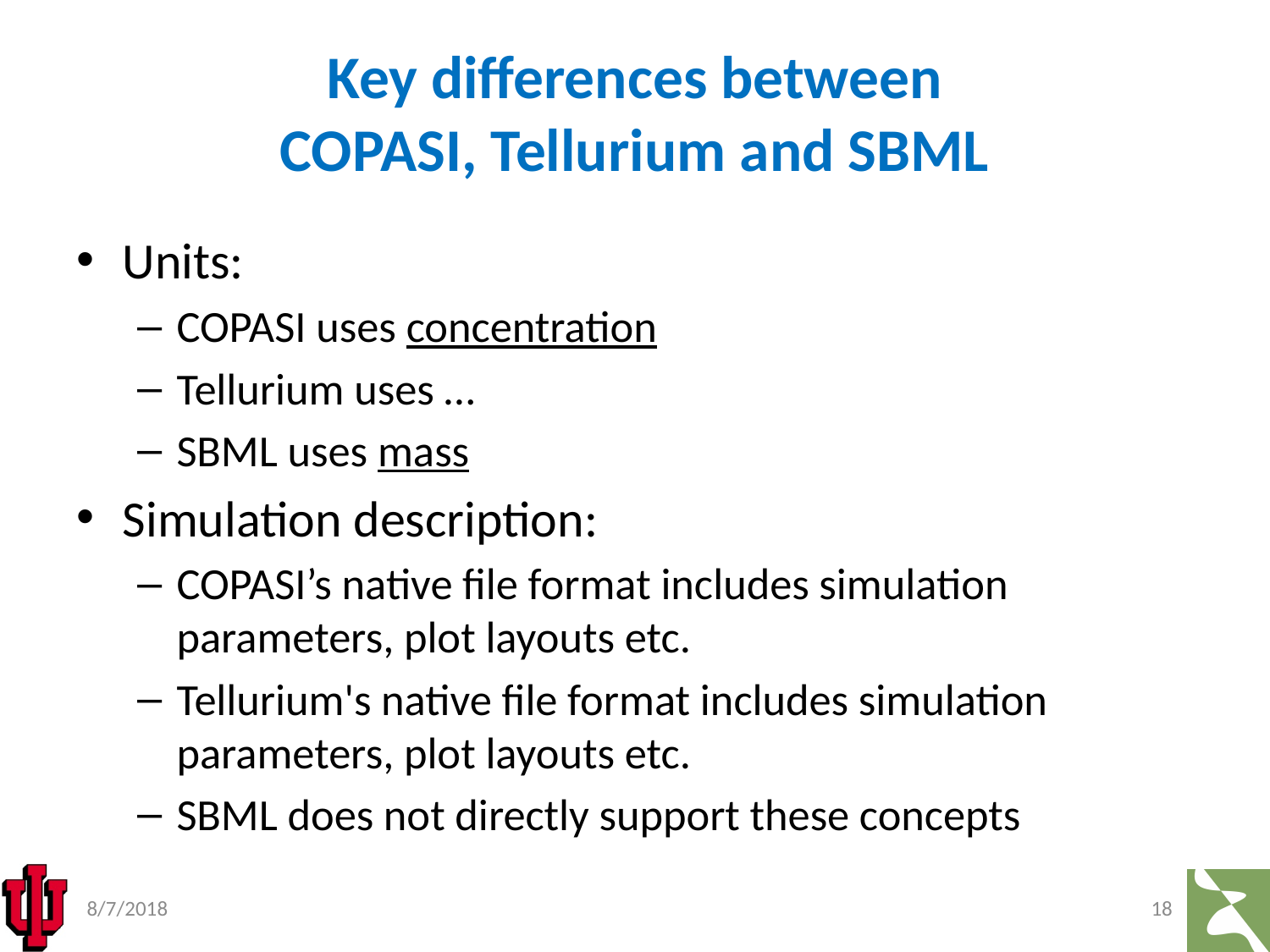

# Key differences between COPASI, Tellurium and SBML
Units:
COPASI uses concentration
Tellurium uses …
SBML uses mass
Simulation description:
COPASI’s native file format includes simulation parameters, plot layouts etc.
Tellurium's native file format includes simulation parameters, plot layouts etc.
SBML does not directly support these concepts
8/7/2018
18